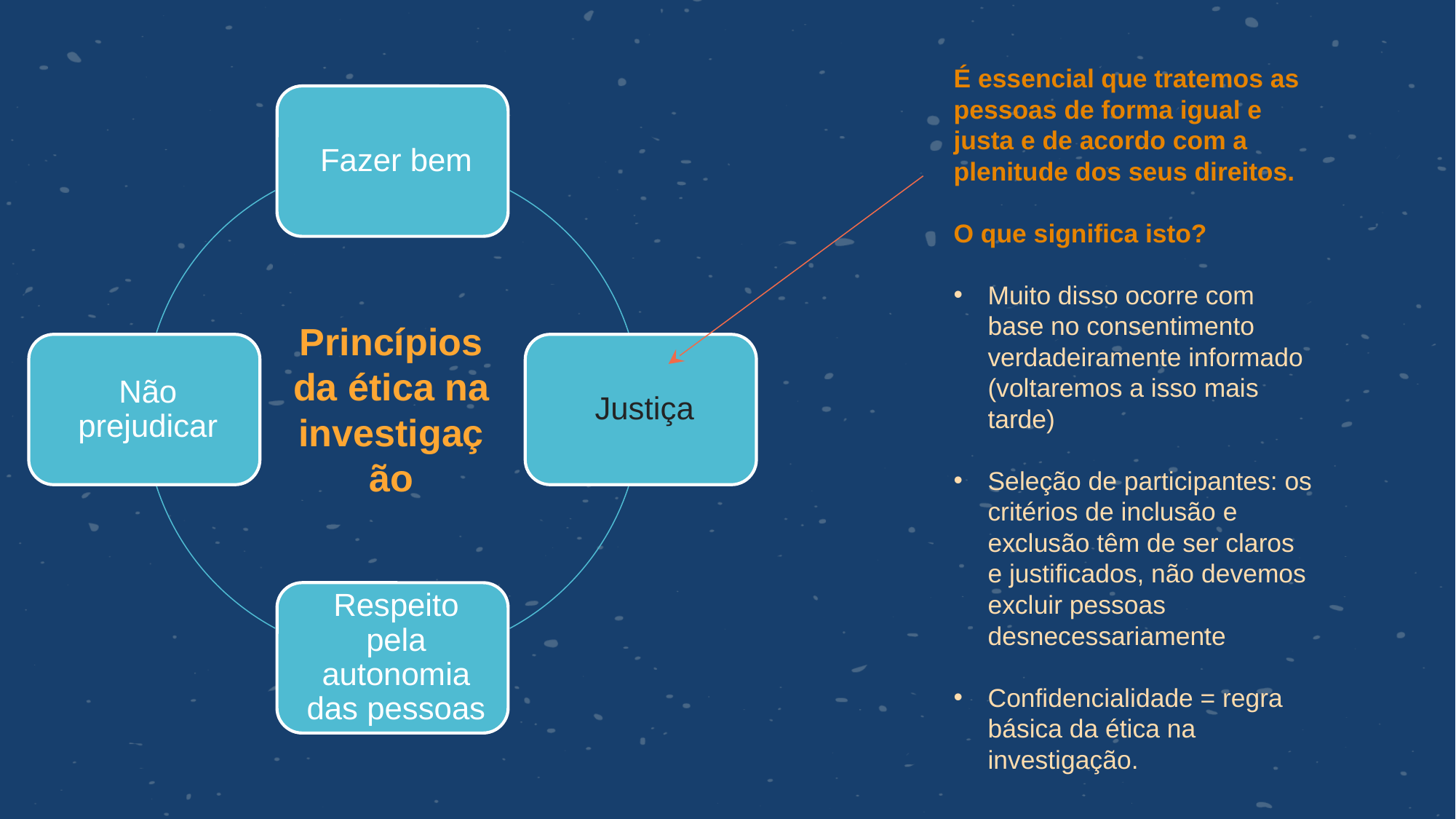

É essencial que tratemos as pessoas de forma igual e justa e de acordo com a plenitude dos seus direitos.

O que significa isto?

Muito disso ocorre com base no consentimento verdadeiramente informado (voltaremos a isso mais tarde)

Seleção de participantes: os critérios de inclusão e exclusão têm de ser claros e justificados, não devemos excluir pessoas desnecessariamente

Confidencialidade = regra básica da ética na investigação.
Fazer bem
Justiça
Respeito pela autonomia das pessoas
Não prejudicar
Princípios da ética na investigação